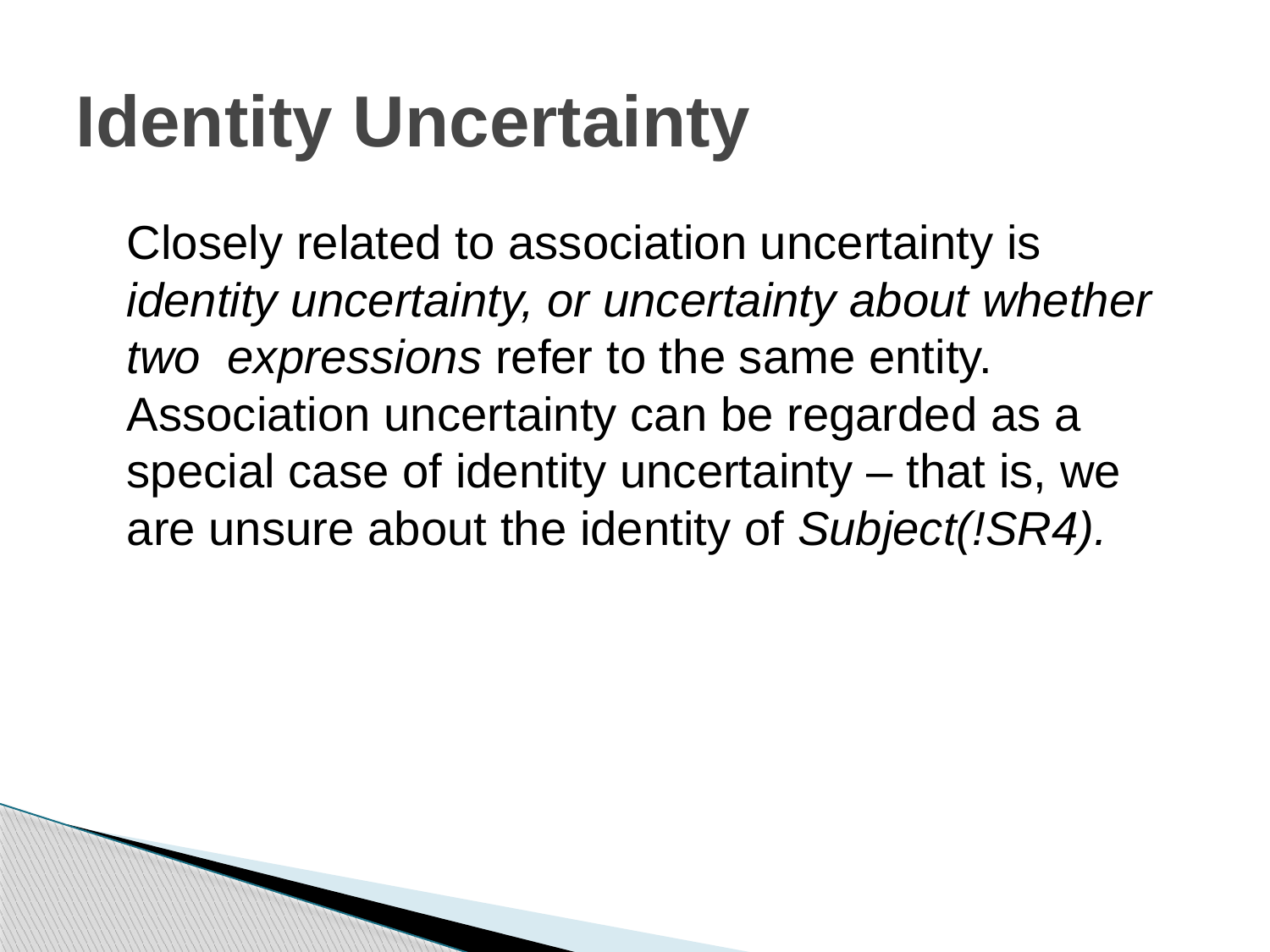

# Identity Uncertainty
	Closely related to association uncertainty is identity uncertainty, or uncertainty about whether two  expressions refer to the same entity. Association uncertainty can be regarded as a special case of identity uncertainty – that is, we are unsure about the identity of Subject(!SR4).